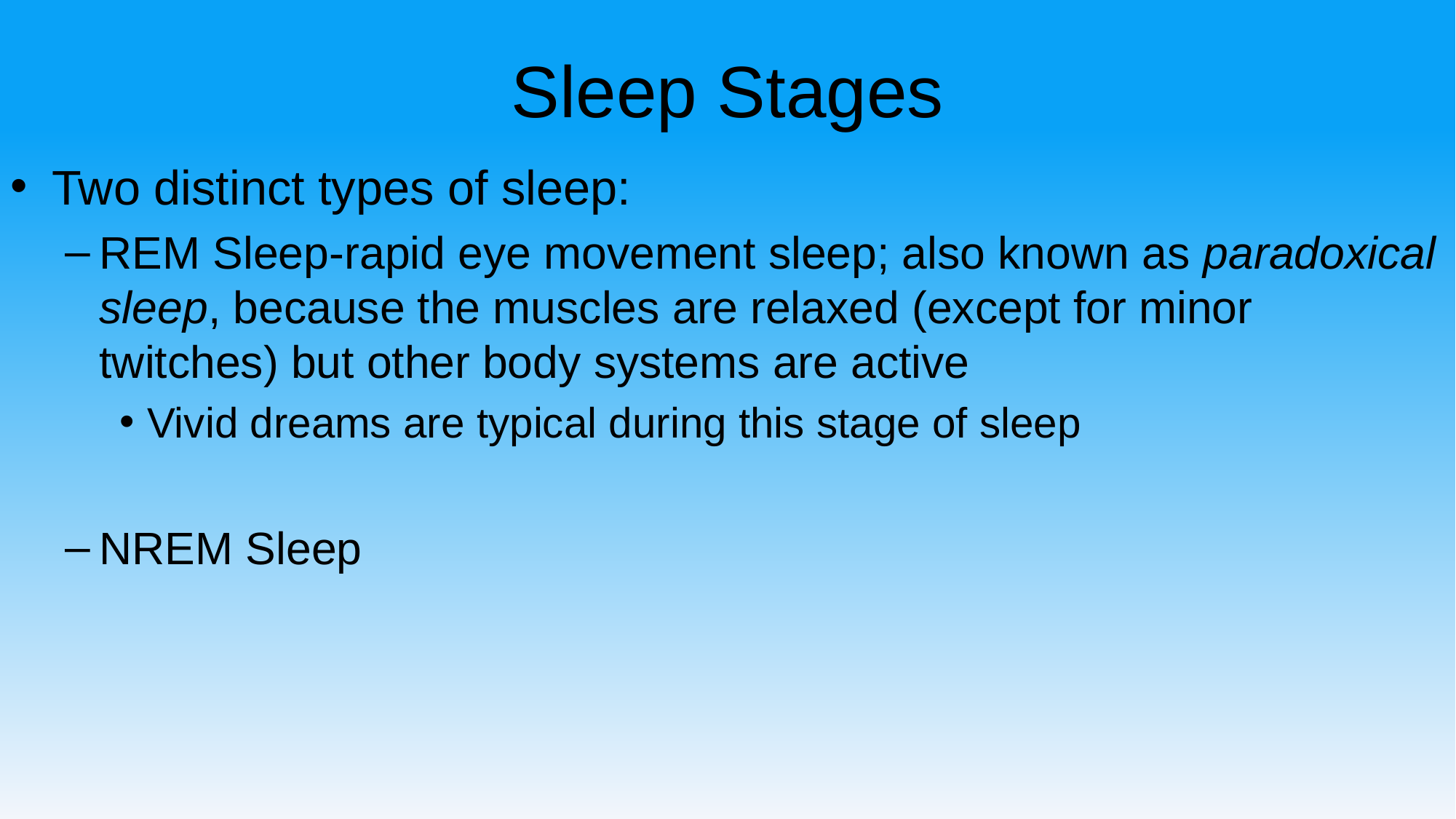

# Sleep Stages

Two distinct types of sleep:
REM Sleep-rapid eye movement sleep; also known as paradoxical sleep, because the muscles are relaxed (except for minor twitches) but other body systems are active
Vivid dreams are typical during this stage of sleep

NREM Sleep